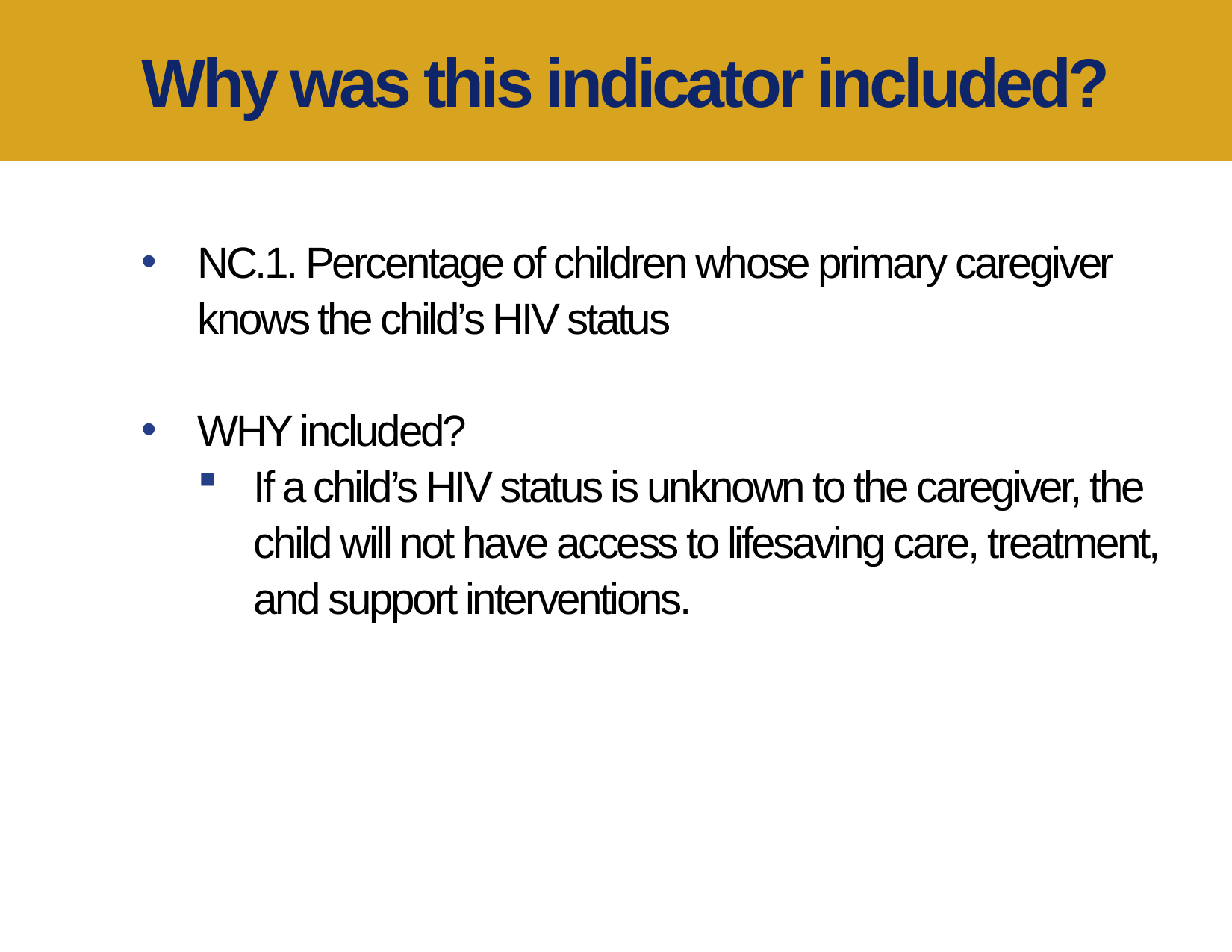

Why was this indicator included?
NC.1. Percentage of children whose primary caregiver knows the child’s HIV status

WHY included?
If a child’s HIV status is unknown to the caregiver, the child will not have access to lifesaving care, treatment, and support interventions.